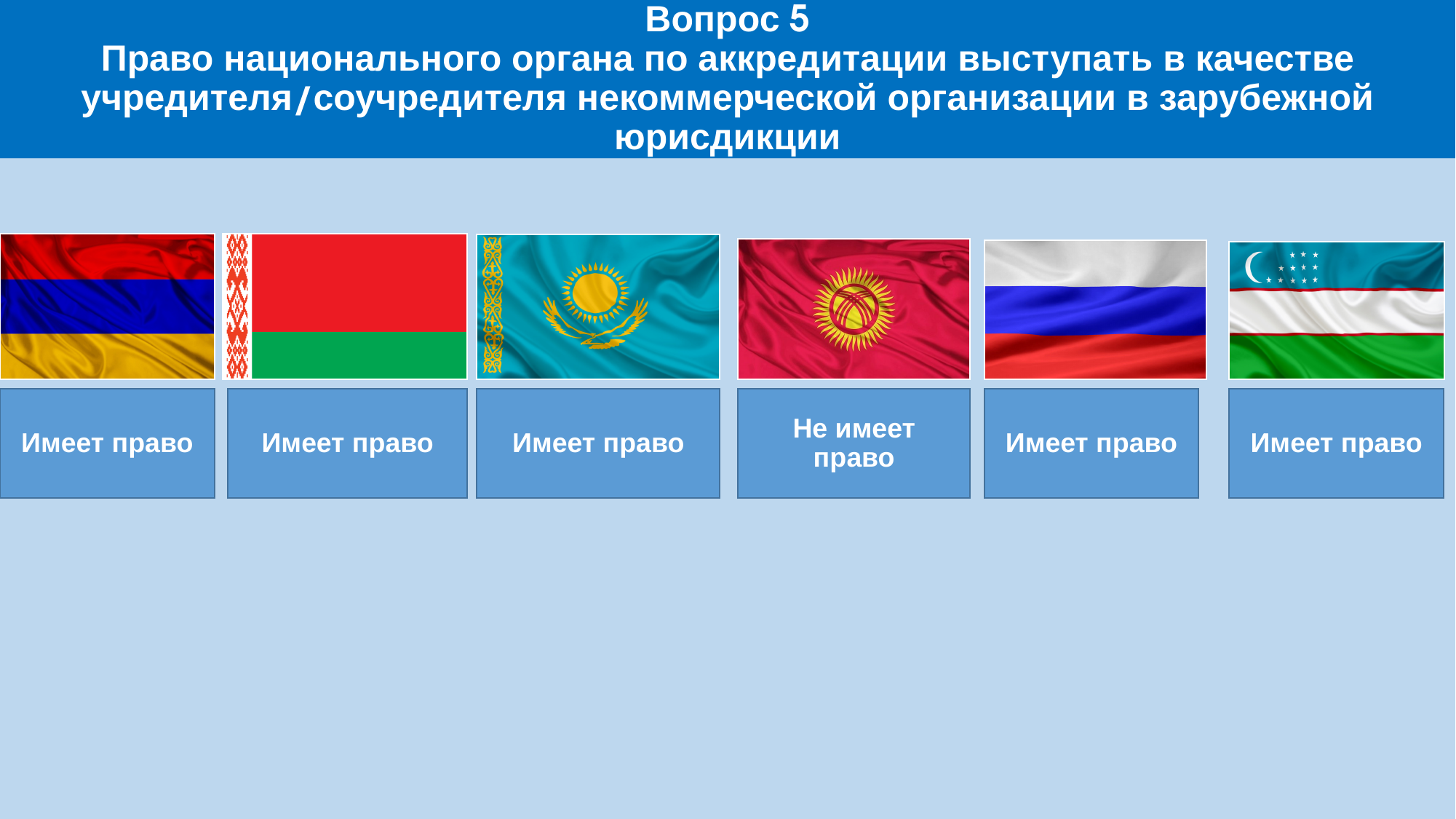

# Вопрос 5 Право национального органа по аккредитации выступать в качестве учредителя/соучредителя некоммерческой организации в зарубежной юрисдикции

Имеется специальное регулирования применительно к РОА
Не имеется специального регулирования применительно к РОА

Имеет право

Имеет право

Имеет право

Не имеет право

Имеет право

Имеет право